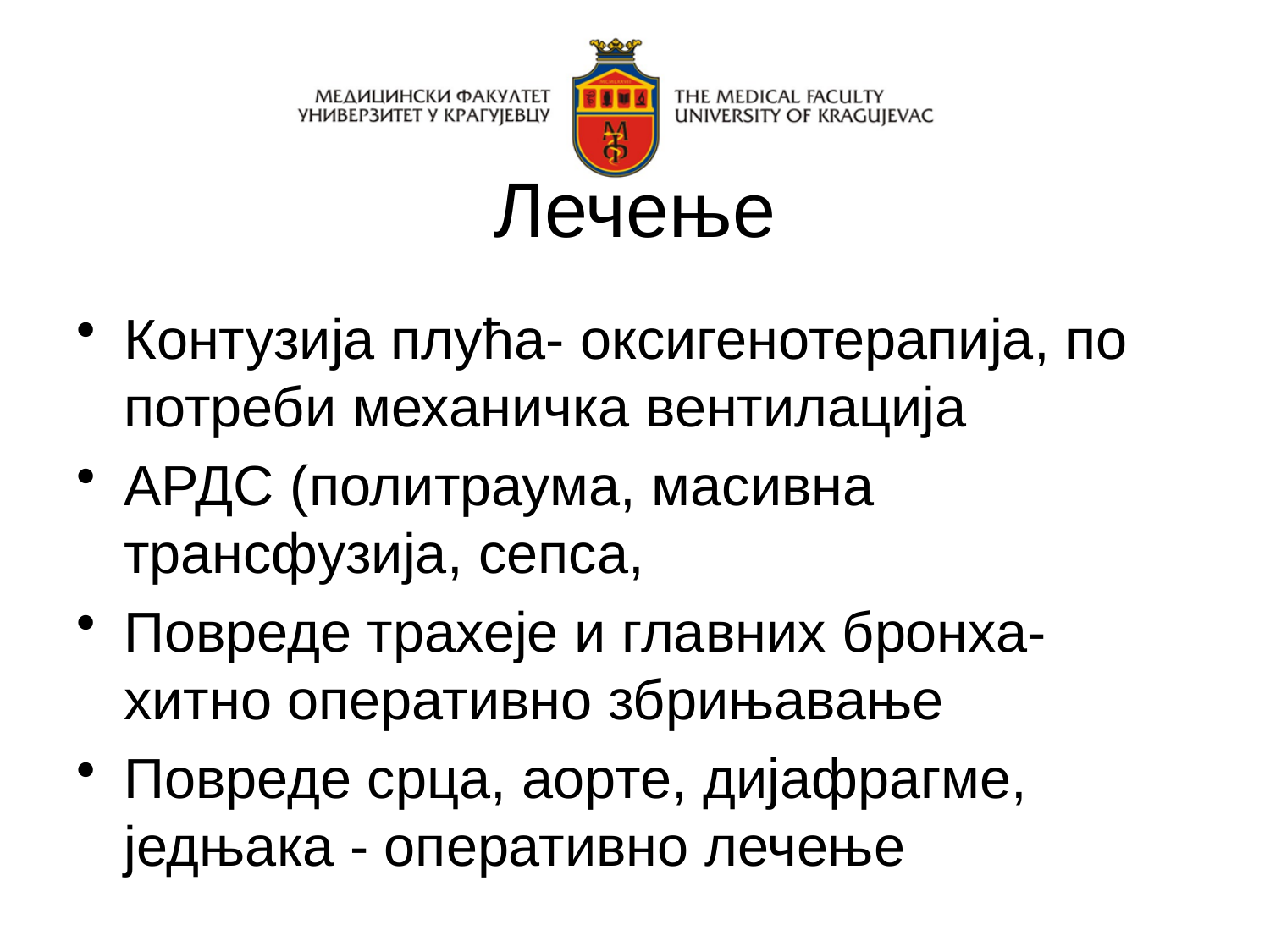

# Лечење
Контузија плућа- оксигенотерапија, по потреби механичка вентилација
АРДС (политраума, масивна трансфузија, сепса,
Повреде трахеје и главних бронха- хитно оперативно збрињавање
Повреде срца, аорте, дијафрагме, једњака - оперативно лечење